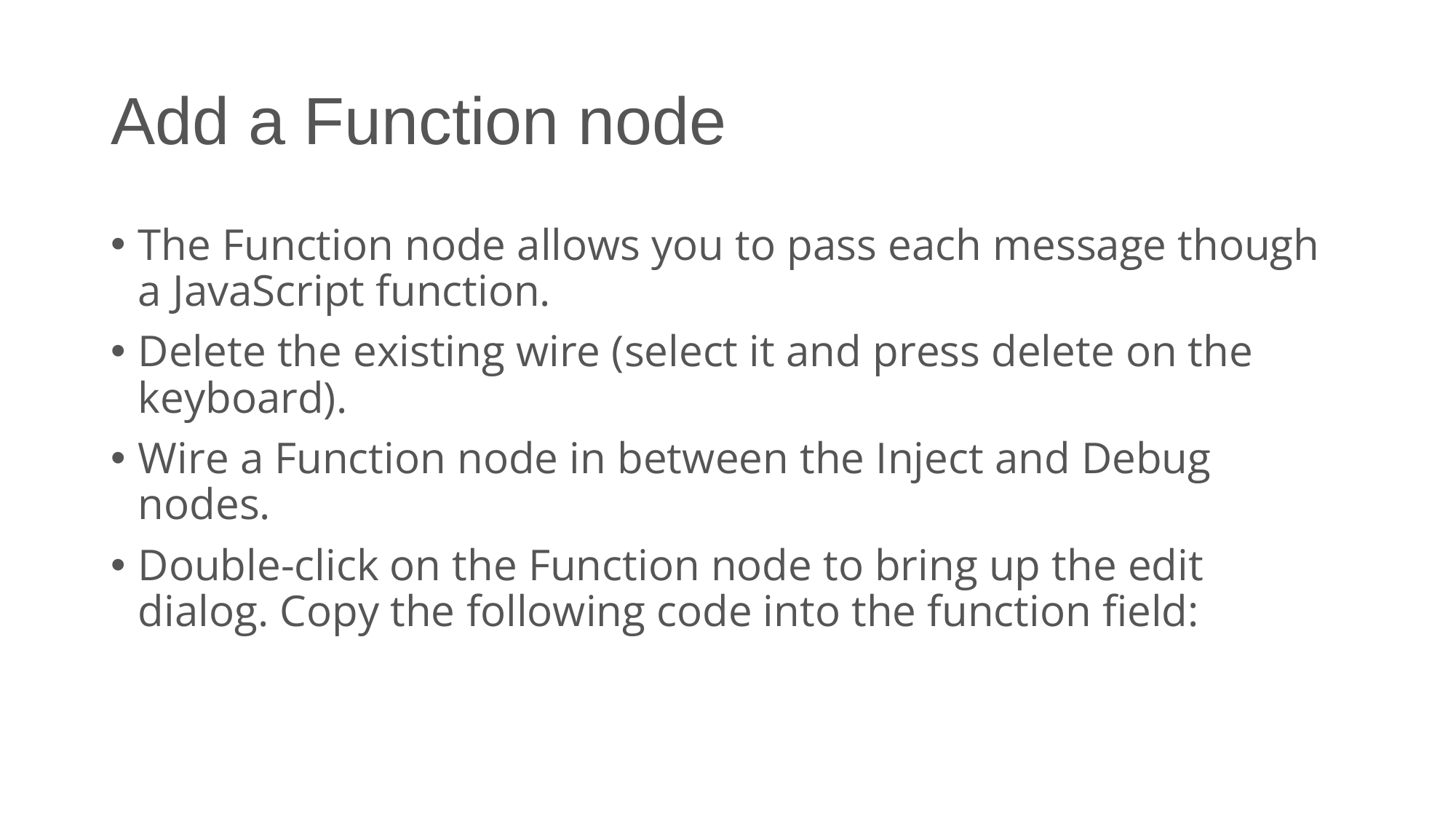

# Add a Function node
The Function node allows you to pass each message though a JavaScript function.
Delete the existing wire (select it and press delete on the keyboard).
Wire a Function node in between the Inject and Debug nodes.
Double-click on the Function node to bring up the edit dialog. Copy the following code into the function field: